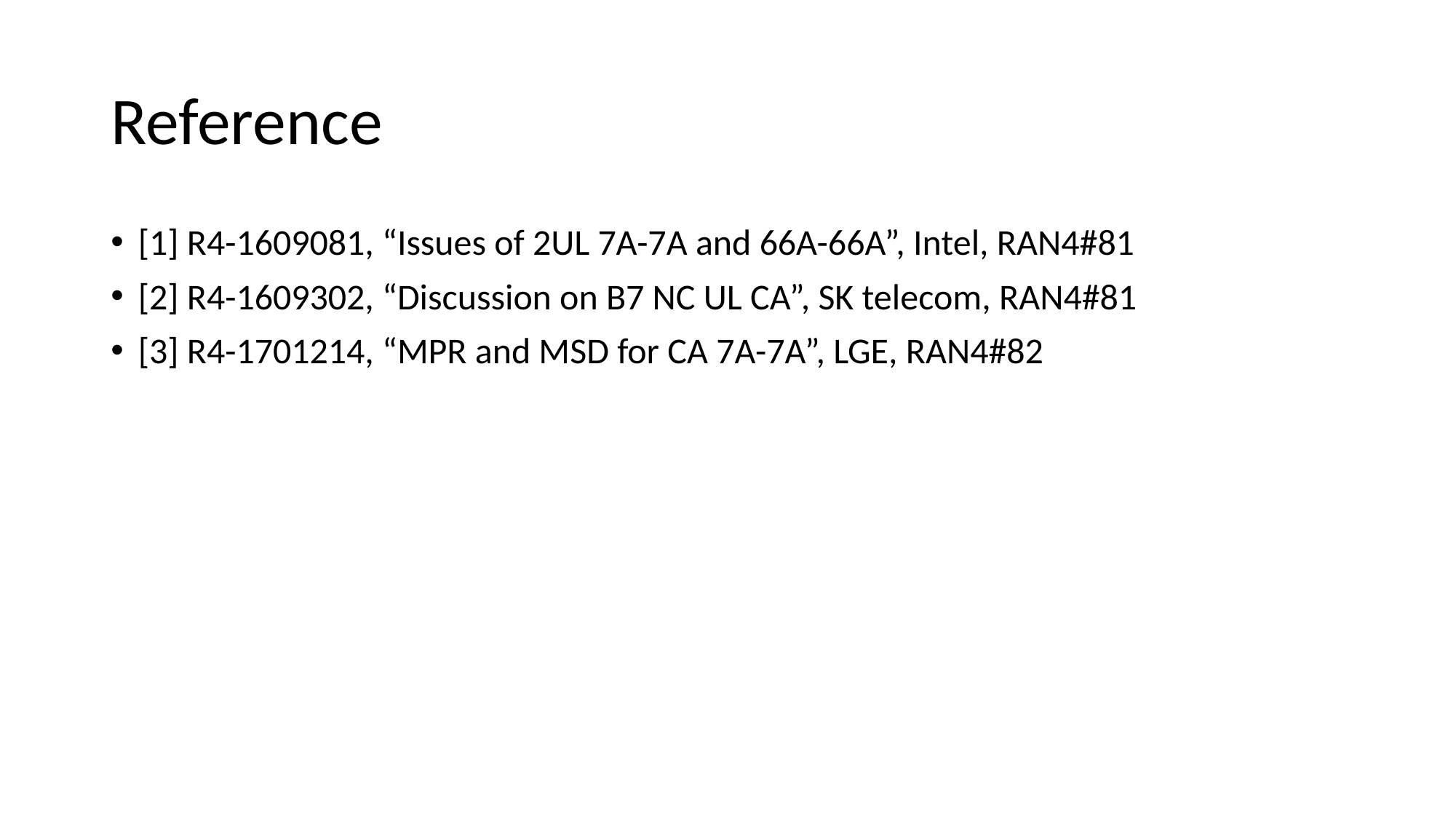

# Reference
[1] R4-1609081, “Issues of 2UL 7A-7A and 66A-66A”, Intel, RAN4#81
[2] R4-1609302, “Discussion on B7 NC UL CA”, SK telecom, RAN4#81
[3] R4-1701214, “MPR and MSD for CA 7A-7A”, LGE, RAN4#82